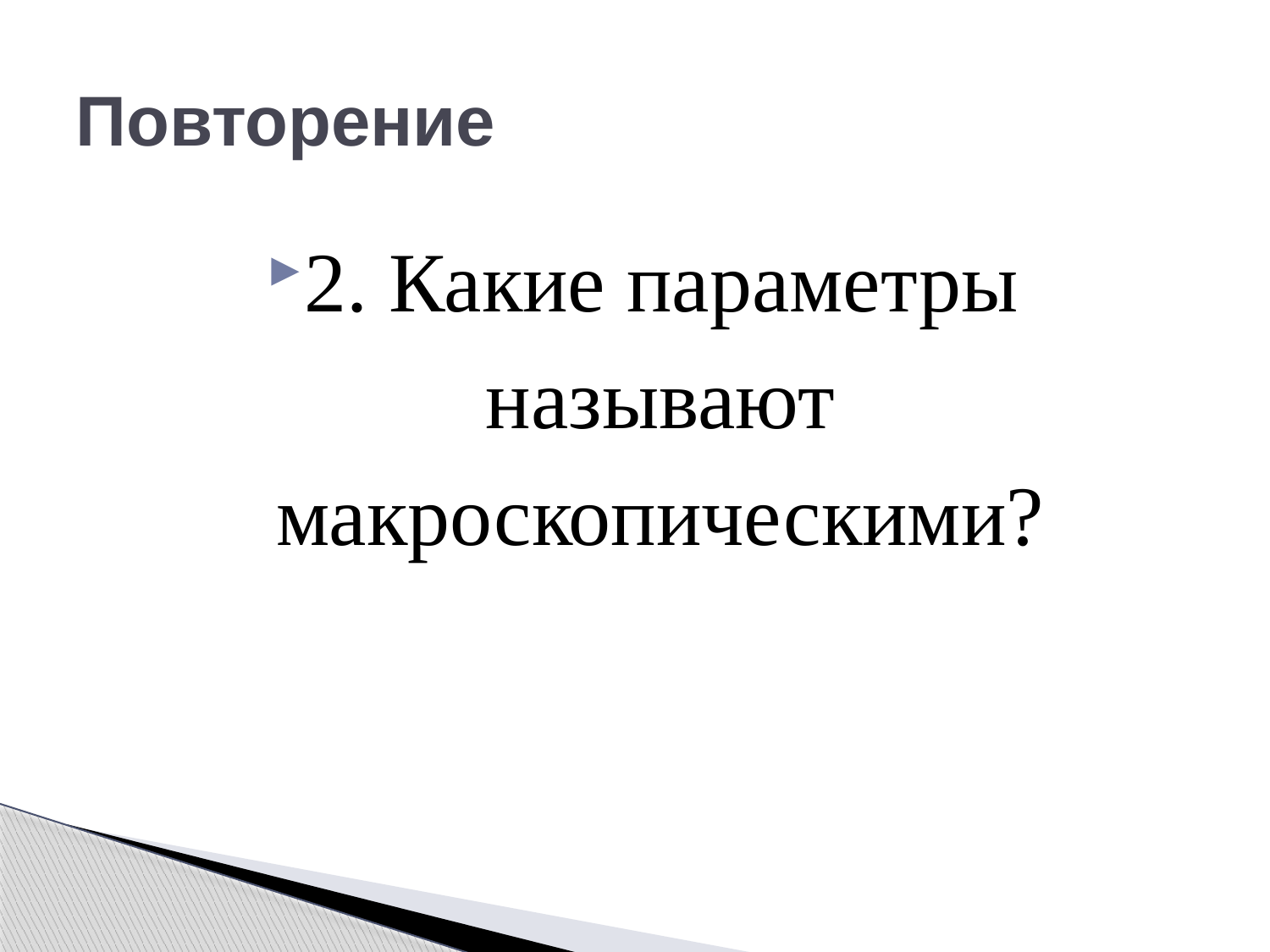

# Повторение
2. Какие параметры называют макроскопическими?